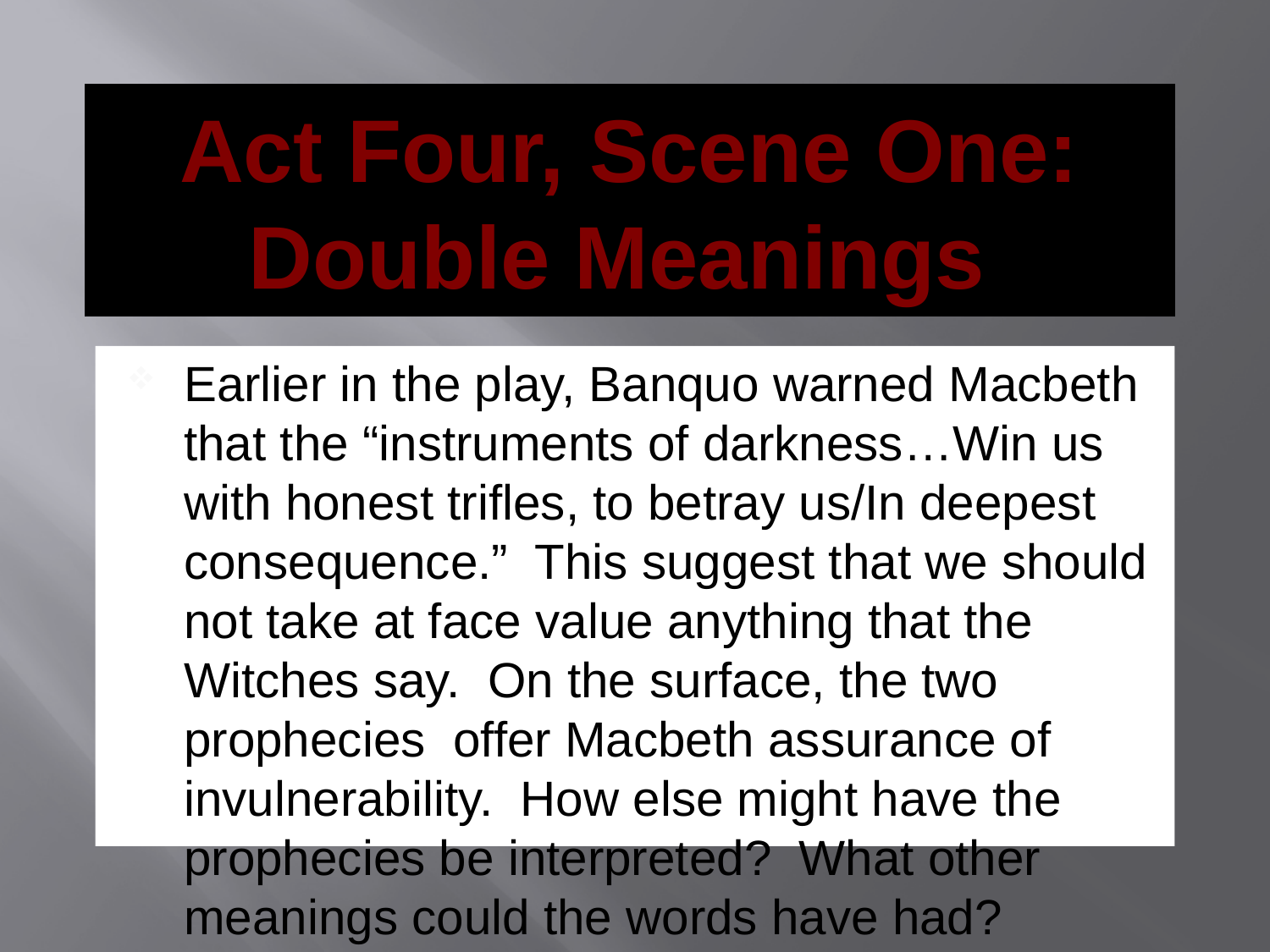

# Act Four, Scene One: Double Meanings
Earlier in the play, Banquo warned Macbeth that the “instruments of darkness…Win us with honest trifles, to betray us/In deepest consequence.”  This suggest that we should not take at face value anything that the Witches say.  On the surface, the two prophecies  offer Macbeth assurance of invulnerability.  How else might have the prophecies be interpreted?  What other meanings could the words have had?